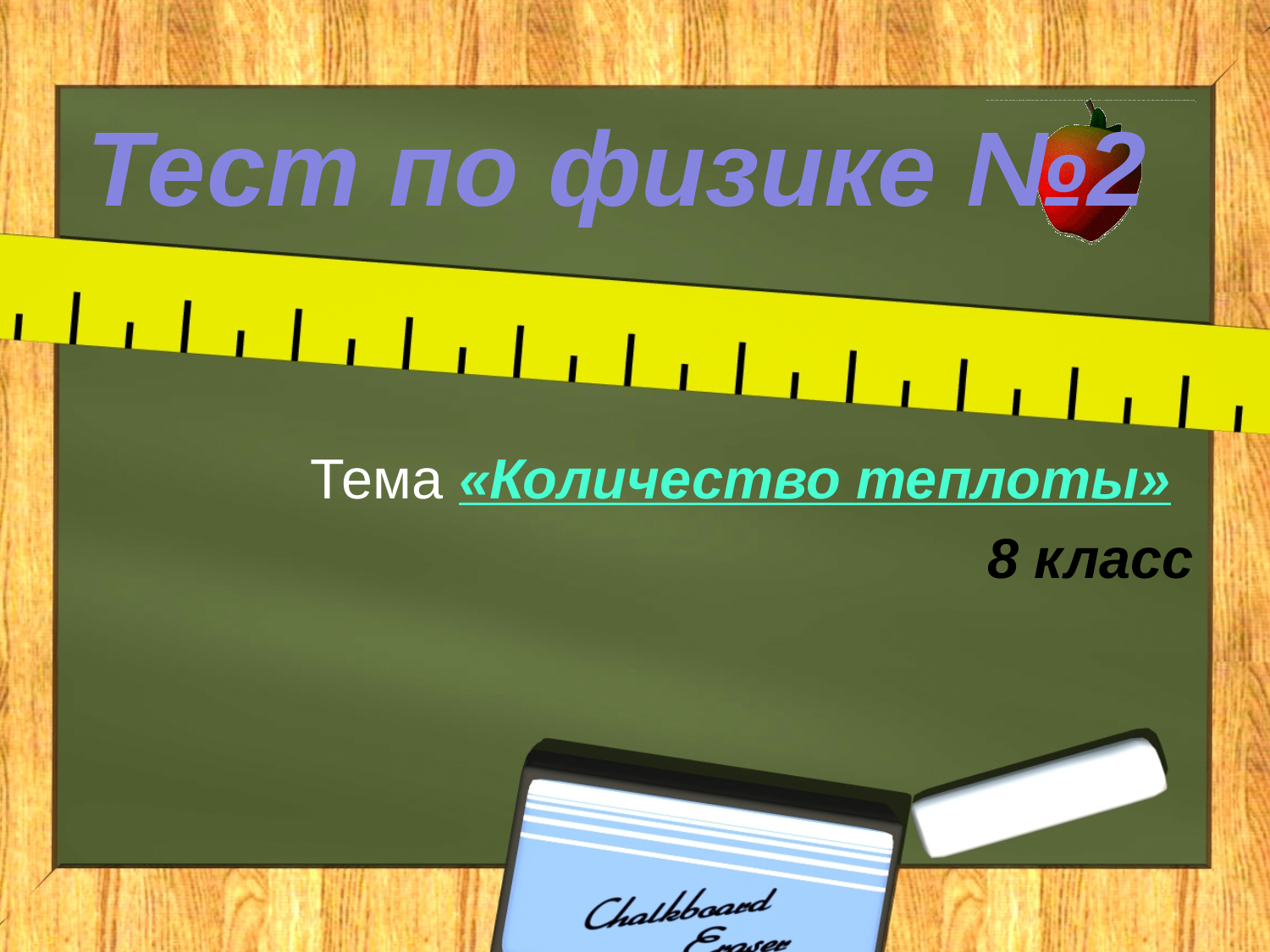

# Тест по физике №2
Тема «Количество теплоты»
8 класс